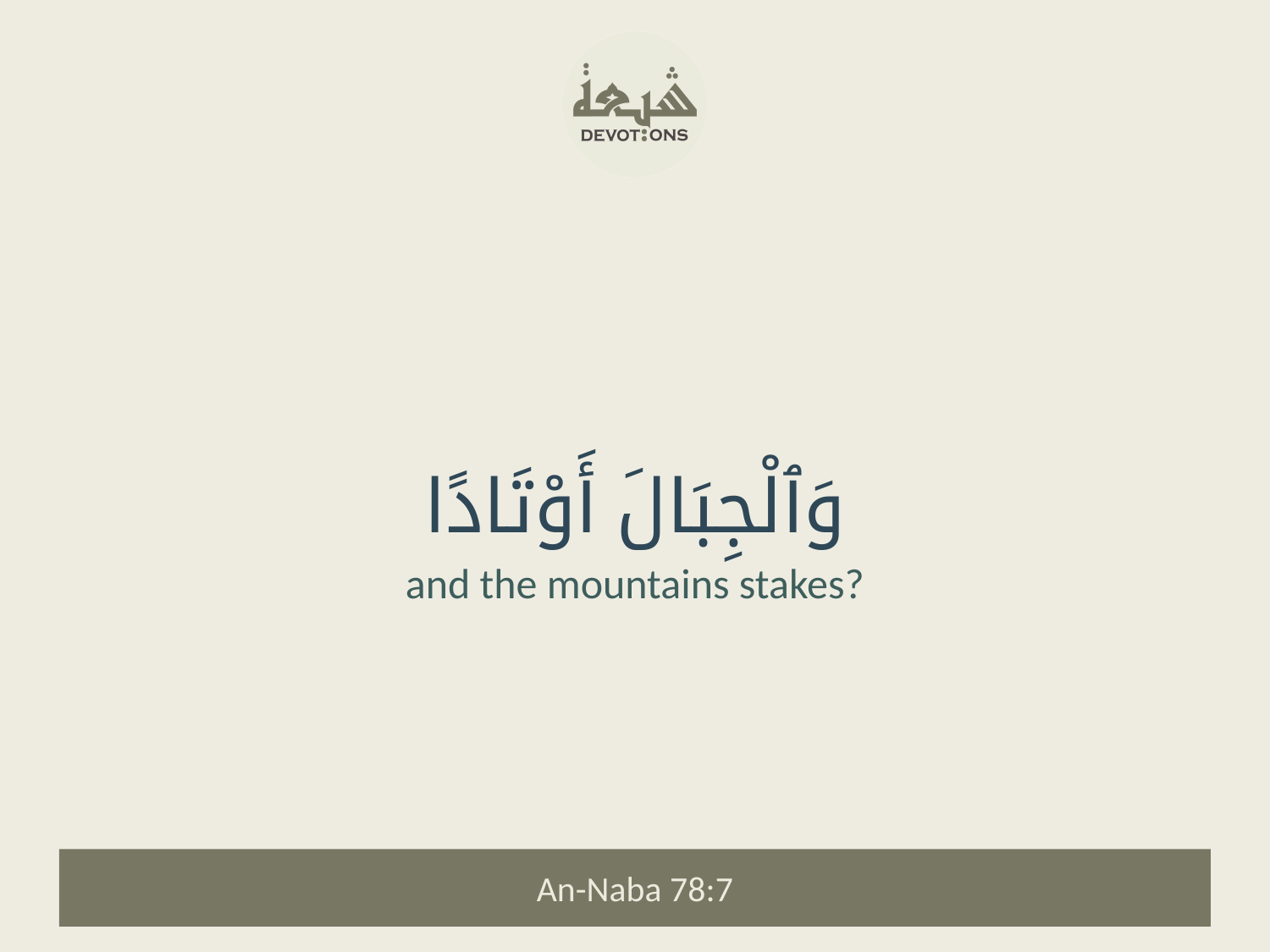

وَٱلْجِبَالَ أَوْتَادًا
and the mountains stakes?
An-Naba 78:7